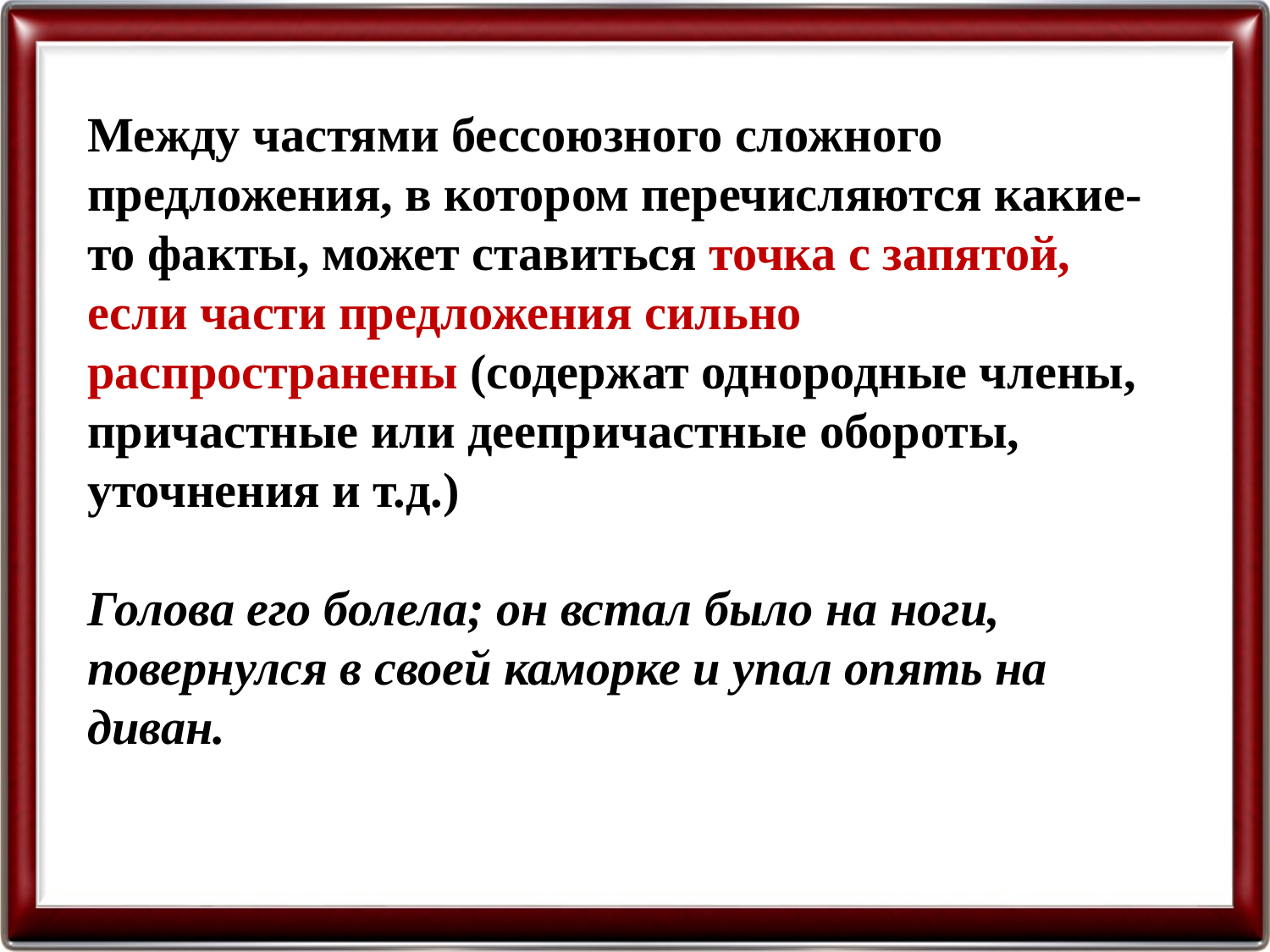

Между частями бессоюзного сложного
предложения, в котором перечисляются какие-
то факты, может ставиться точка с запятой,
если части предложения сильно
распространены (содержат однородные члены,
причастные или деепричастные обороты,
уточнения и т.д.)

Голова его болела; он встал было на ноги, повернулся в своей каморке и упал опять на диван.